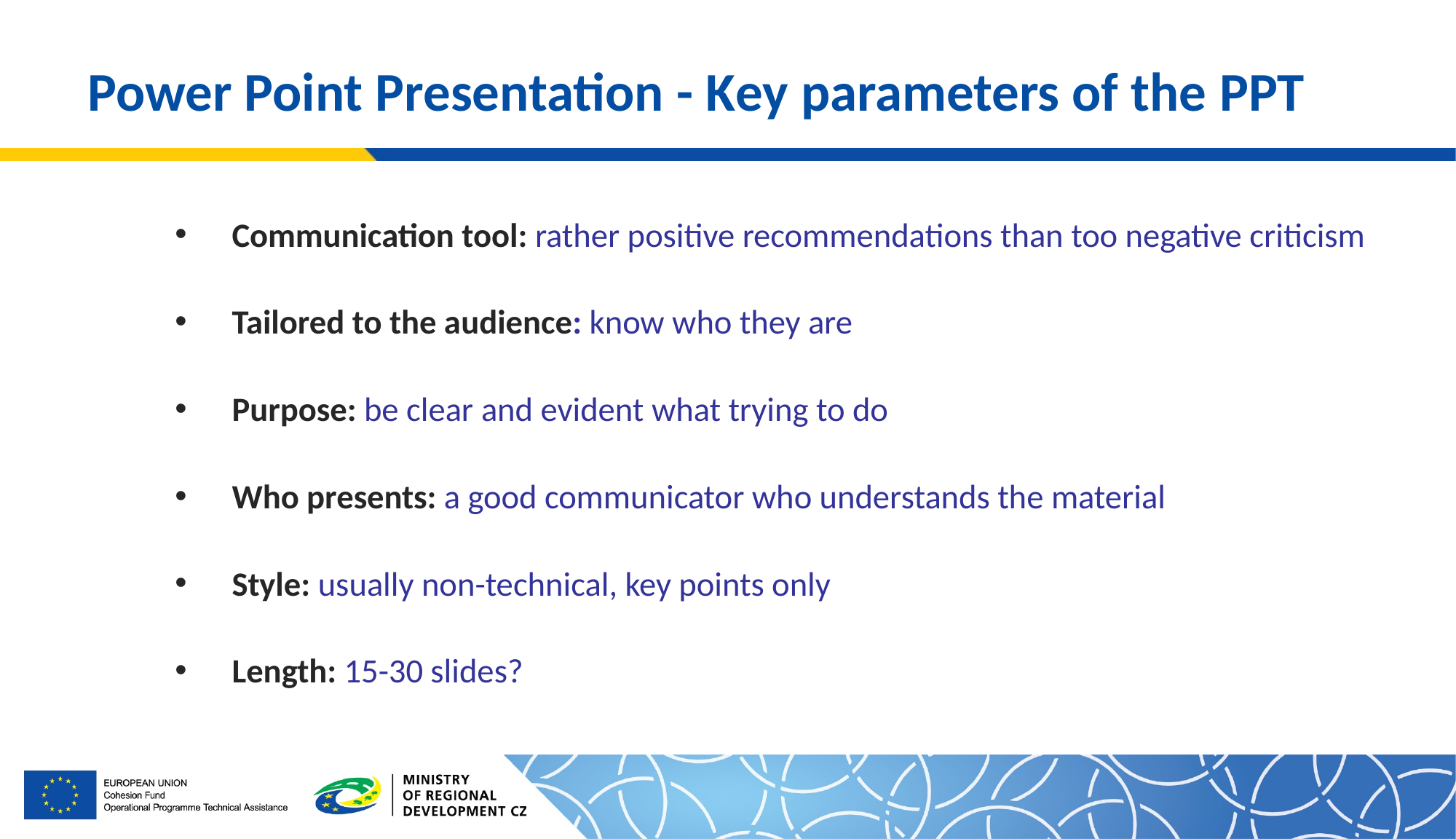

# Power Point Presentation - Key parameters of the PPT
Communication tool: rather positive recommendations than too negative criticism
Tailored to the audience: know who they are
Purpose: be clear and evident what trying to do
Who presents: a good communicator who understands the material
Style: usually non-technical, key points only
Length: 15-30 slides?